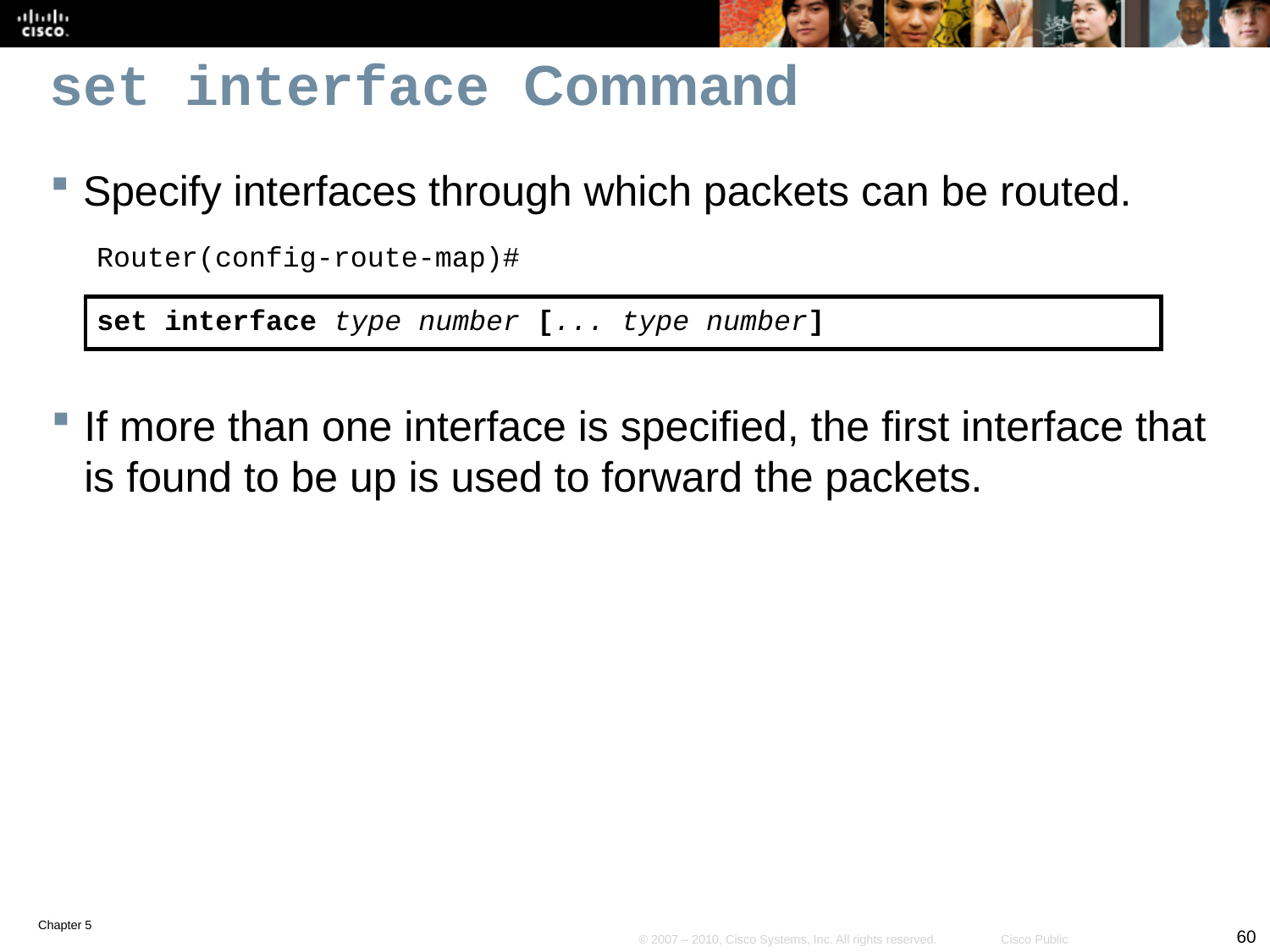

# set interface Command
Specify interfaces through which packets can be routed.
Router(config-route-map)#
set interface type number [... type number]
If more than one interface is specified, the first interface that is found to be up is used to forward the packets.